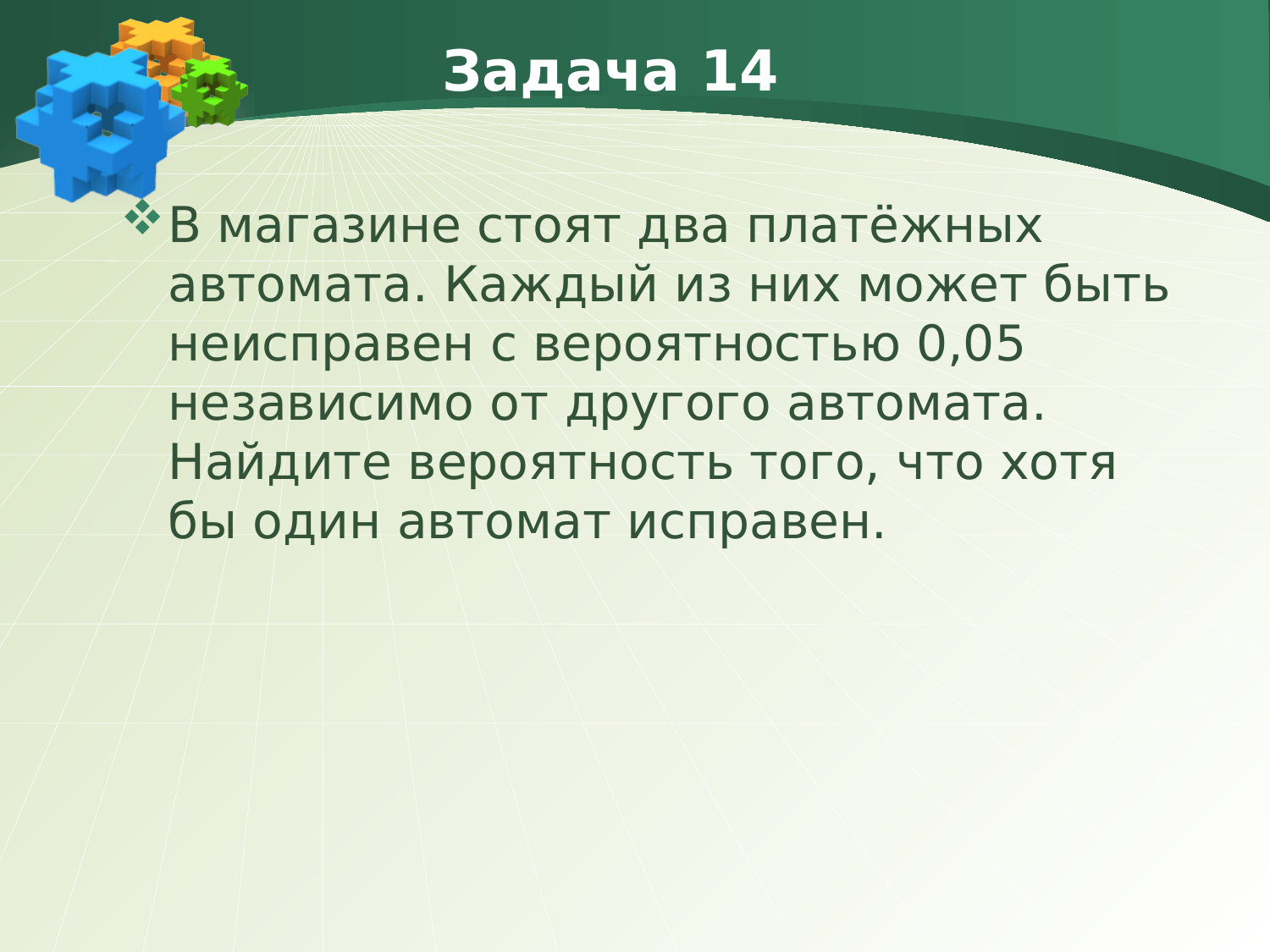

# Задача 14
В магазине стоят два платёжных автомата. Каждый из них может быть неисправен с вероятностью 0,05 независимо от другого автомата. Найдите вероятность того, что хотя бы один автомат исправен.